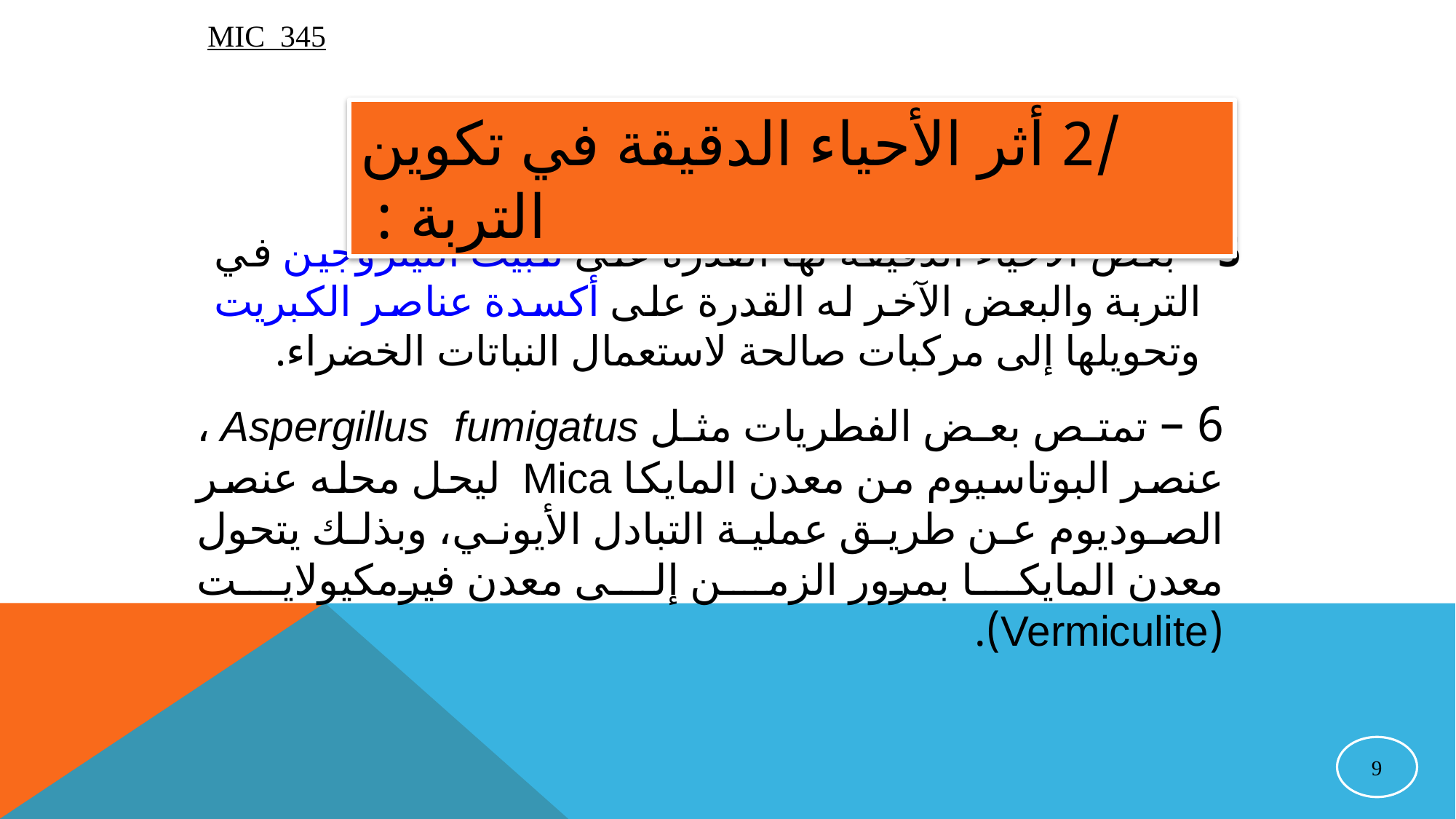

MIC  345
  /2 أثر الأحياء الدقيقة في تكوين التربة :
5 – بعض الأحياء الدقيقة لها القدرة على تثبيت النيتروجين في التربة والبعض الآخر له القدرة على أكسدة عناصر الكبريت وتحويلها إلى مركبات صالحة لاستعمال النباتات الخضراء.

6 – تمتص بعض الفطريات مثل Aspergillus fumigatus ، عنصر البوتاسيوم من معدن المايكا Mica  ليحل محله عنصر الصوديوم عن طريق عملية التبادل الأيوني، وبذلك يتحول معدن المايكا بمرور الزمن إلى معدن فيرمكيولايت (Vermiculite).

9